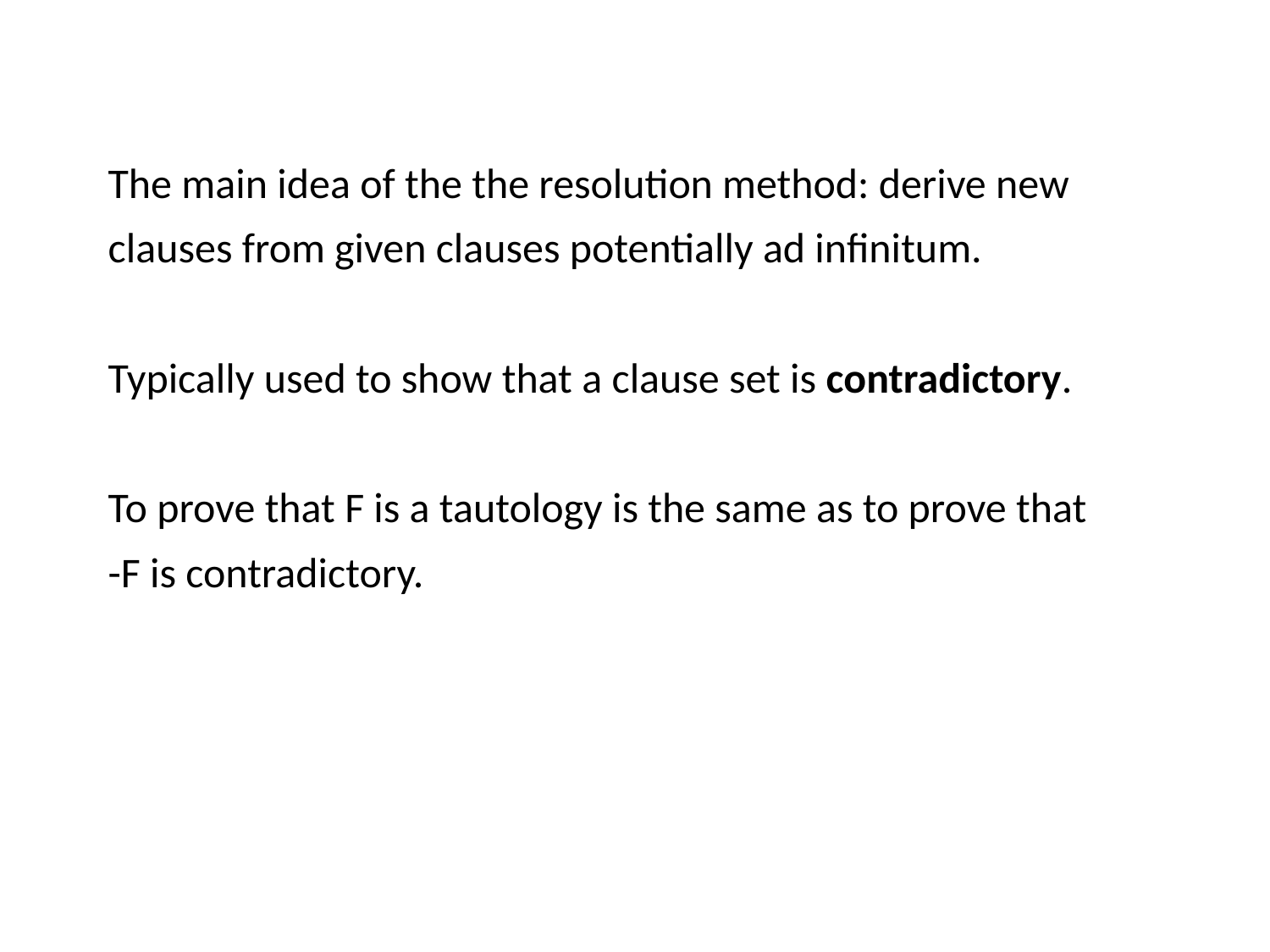

The main idea of the the resolution method: derive new
clauses from given clauses potentially ad infinitum.

Typically used to show that a clause set is contradictory.

To prove that F is a tautology is the same as to prove that
-F is contradictory.